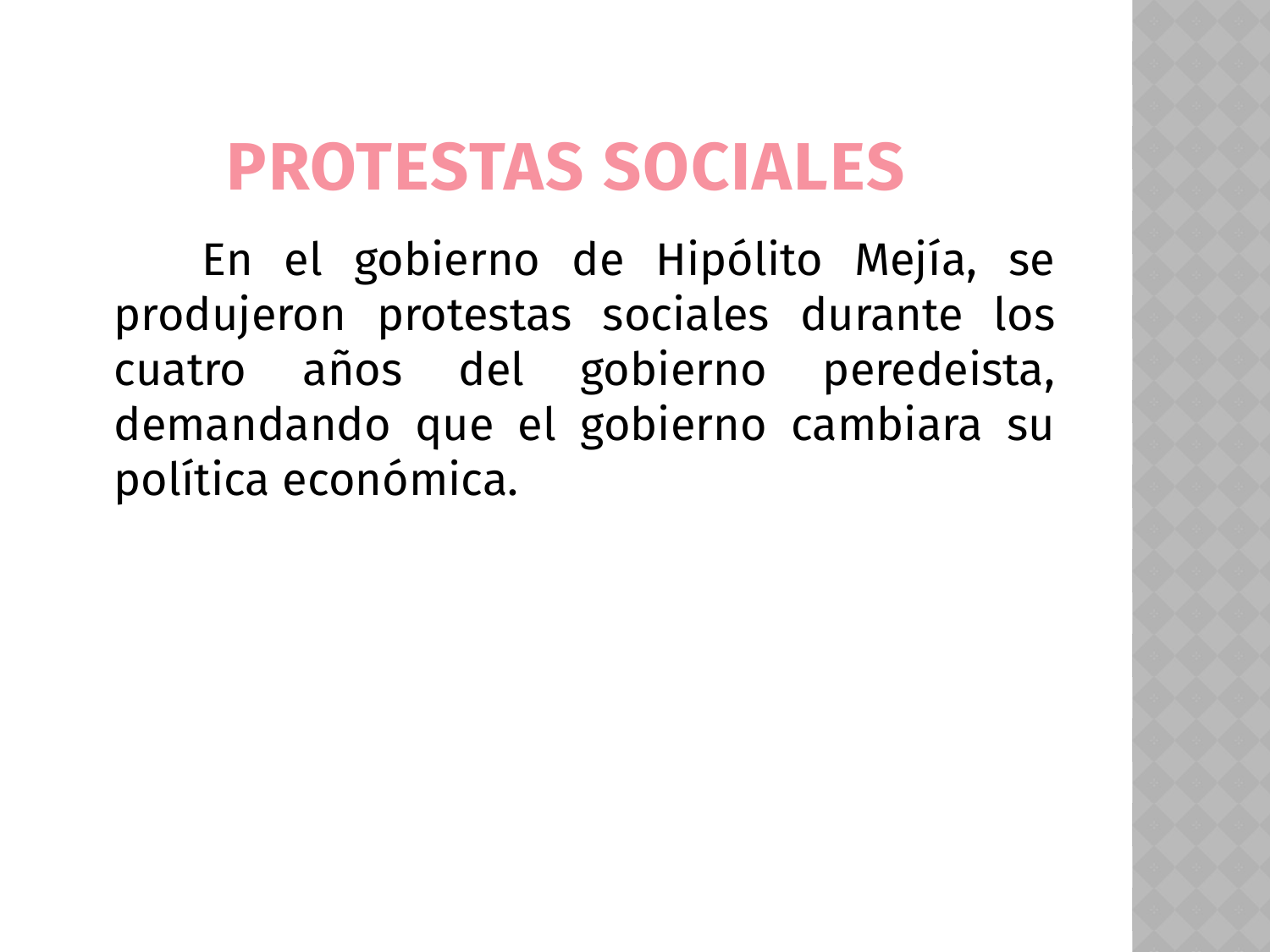

# Protestas Sociales
    En el gobierno de Hipólito Mejía, se produjeron protestas sociales durante los cuatro años del gobierno peredeista, demandando que el gobierno cambiara su política económica.